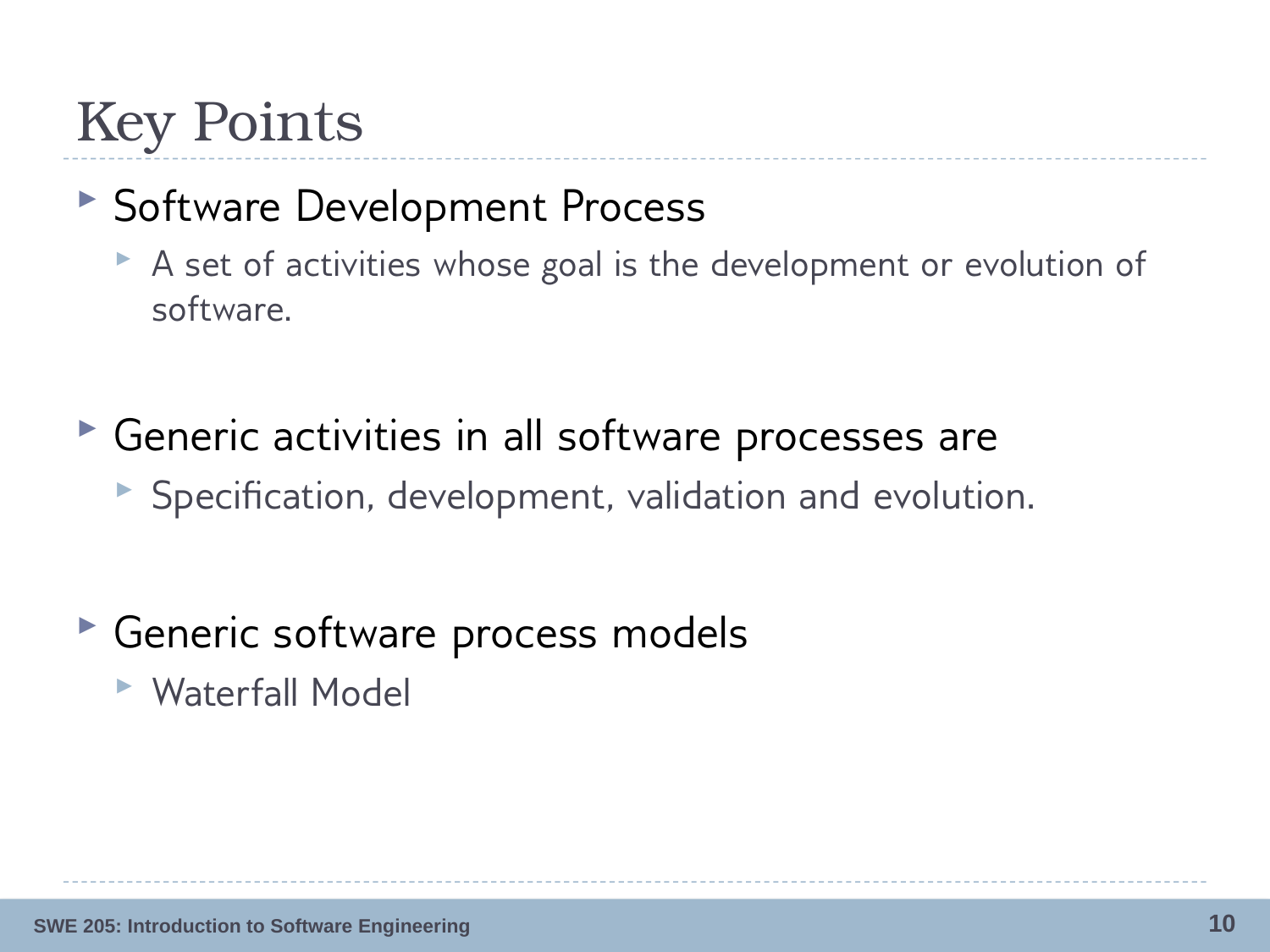

# Key Points
Software Development Process
A set of activities whose goal is the development or evolution of software.

Generic activities in all software processes are
Specification, development, validation and evolution.

Generic software process models
Waterfall Model

10